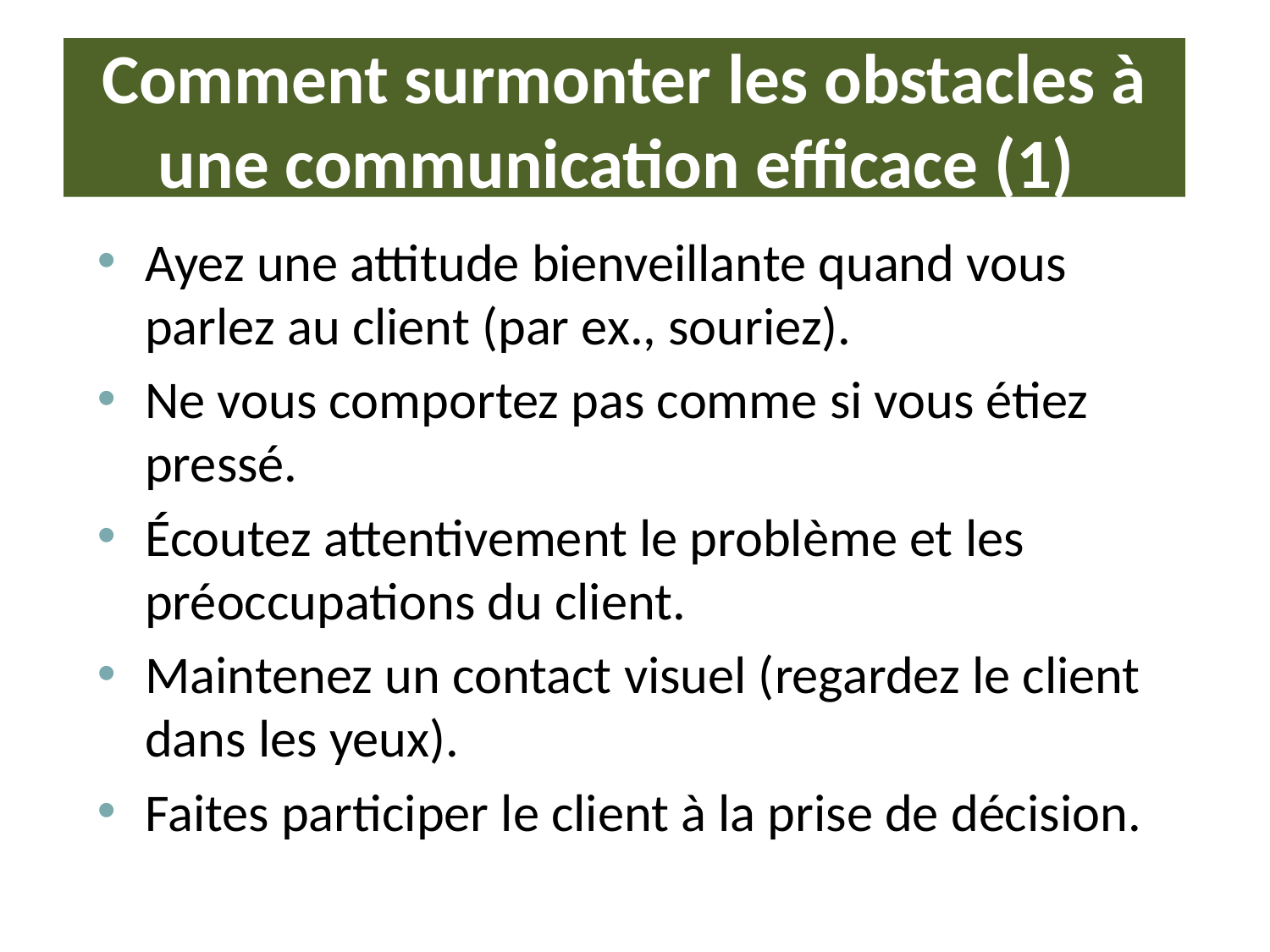

# Comment surmonter les obstacles à une communication efficace (1)
Ayez une attitude bienveillante quand vous parlez au client (par ex., souriez).
Ne vous comportez pas comme si vous étiez pressé.
Écoutez attentivement le problème et les préoccupations du client.
Maintenez un contact visuel (regardez le client dans les yeux).
Faites participer le client à la prise de décision.